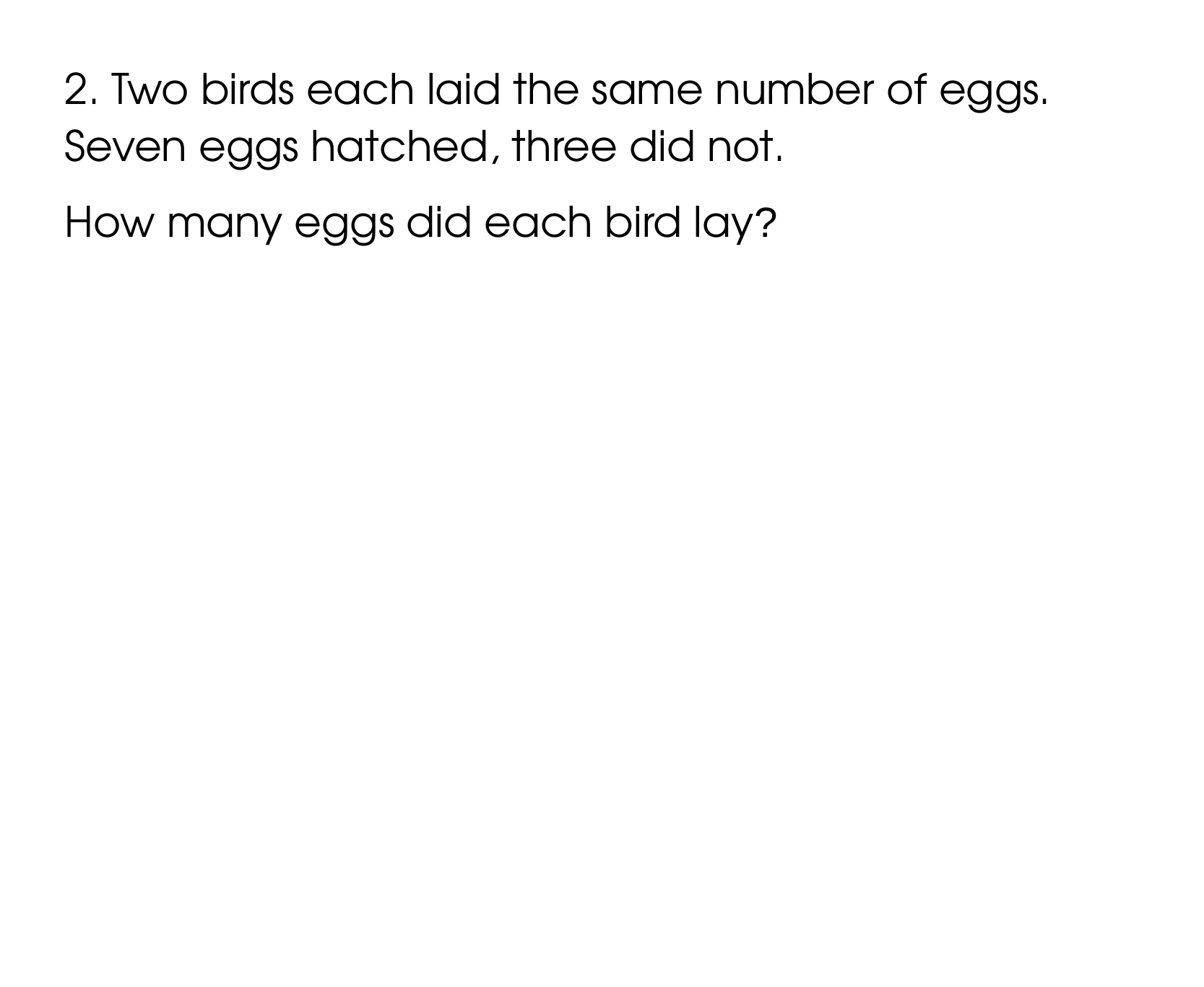

2. Two birds each laid the same number of eggs. Seven eggs hatched, three did not.
How many eggs did each bird lay?